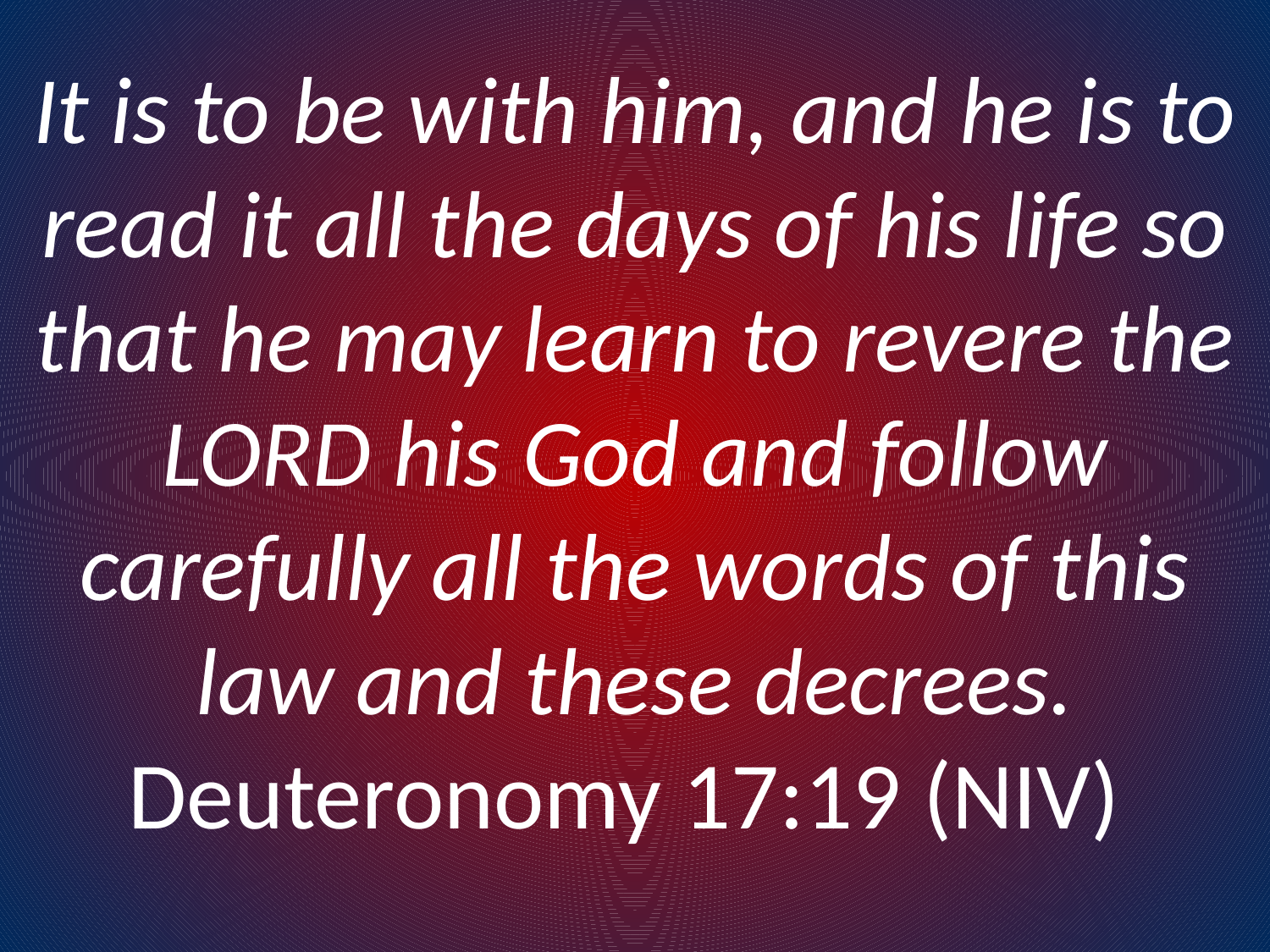

It is to be with him, and he is to read it all the days of his life so that he may learn to revere the LORD his God and follow carefully all the words of this law and these decrees. Deuteronomy 17:19 (NIV)